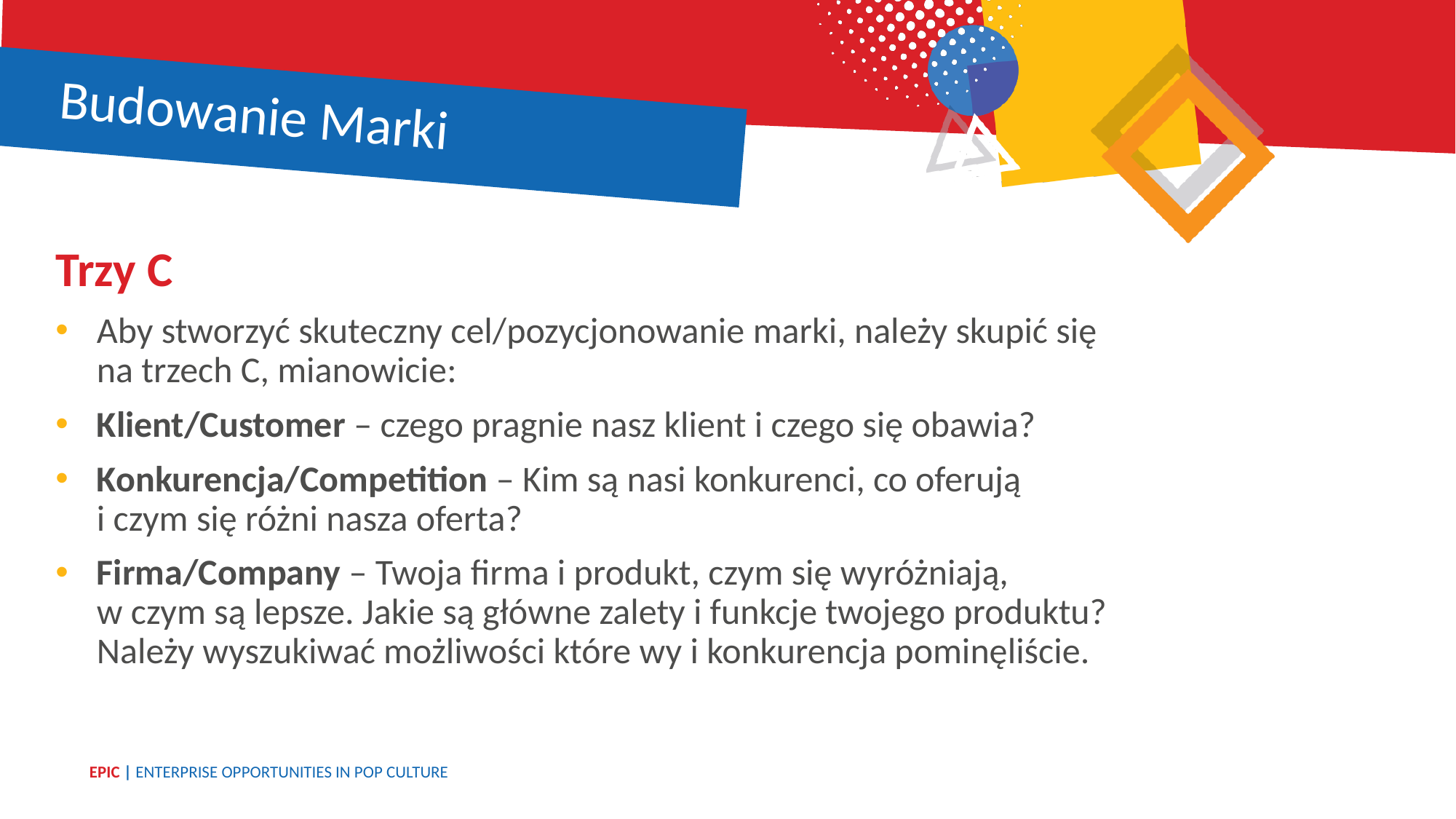

Budowanie Marki

Trzy C
Aby stworzyć skuteczny cel/pozycjonowanie marki, należy skupić się na trzech C, mianowicie:
Klient/Customer – czego pragnie nasz klient i czego się obawia?
Konkurencja/Competition – Kim są nasi konkurenci, co oferują
i czym się różni nasza oferta?
Firma/Company – Twoja firma i produkt, czym się wyróżniają,
w czym są lepsze. Jakie są główne zalety i funkcje twojego produktu? Należy wyszukiwać możliwości które wy i konkurencja pominęliście.